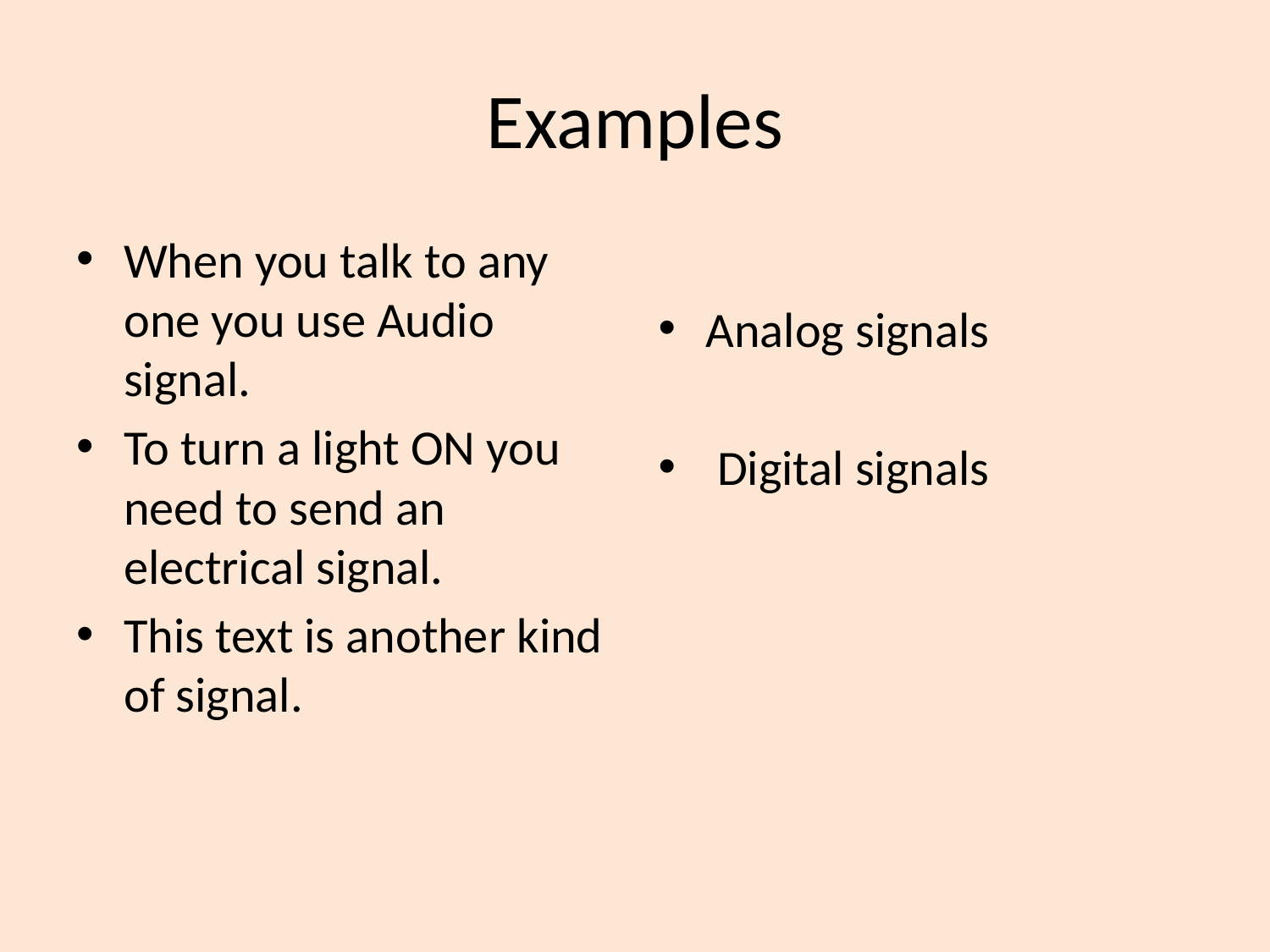

# Examples
When you talk to any one you use Audio signal.
To turn a light ON you need to send an electrical signal.
This text is another kind of signal.

Analog signals

 Digital signals